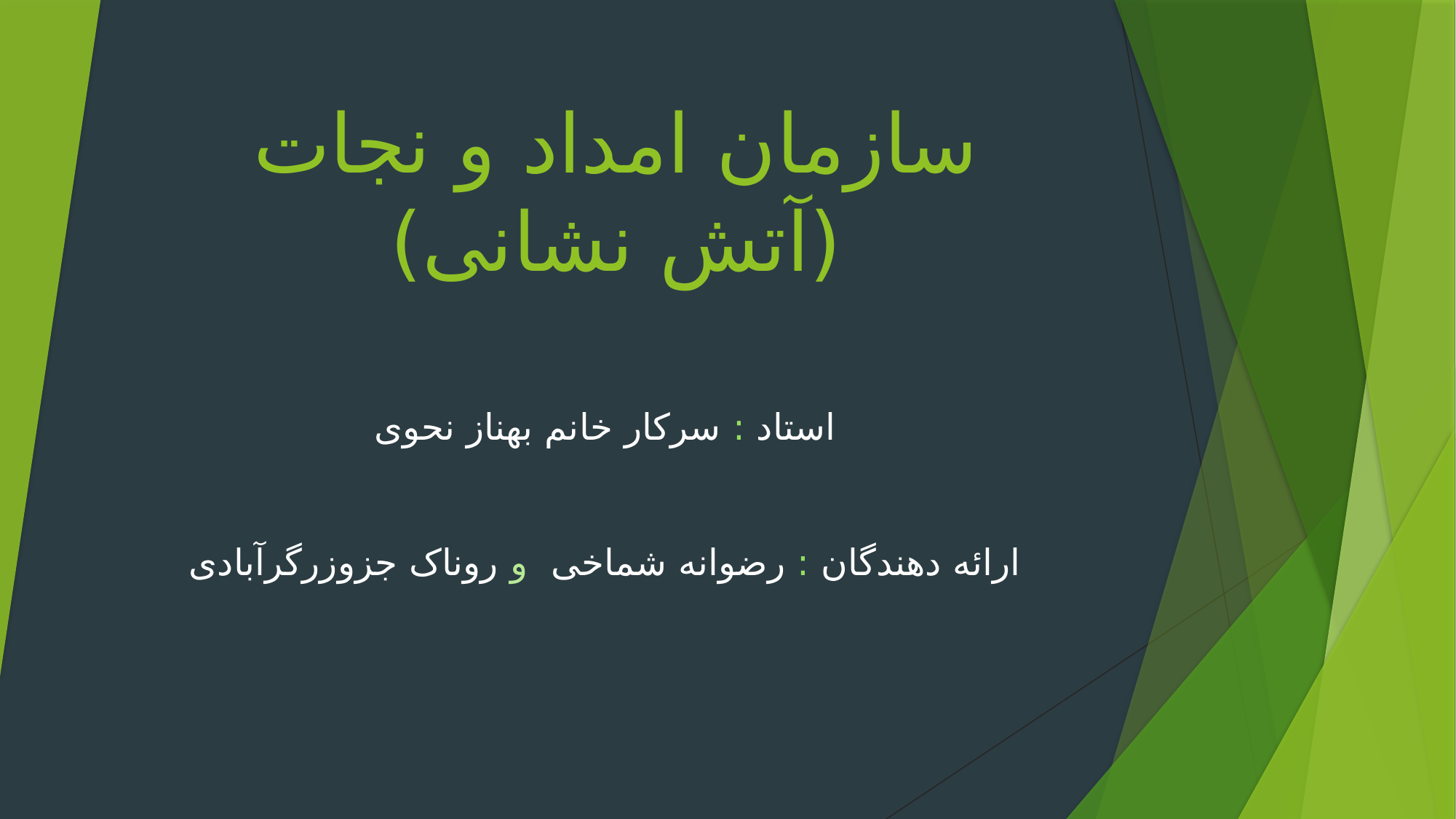

# سازمان امداد و نجات (آتش نشانی)
استاد : سرکار خانم بهناز نحوی

ارائه دهندگان : رضوانه شماخی  و روناک جزوزرگرآبادی